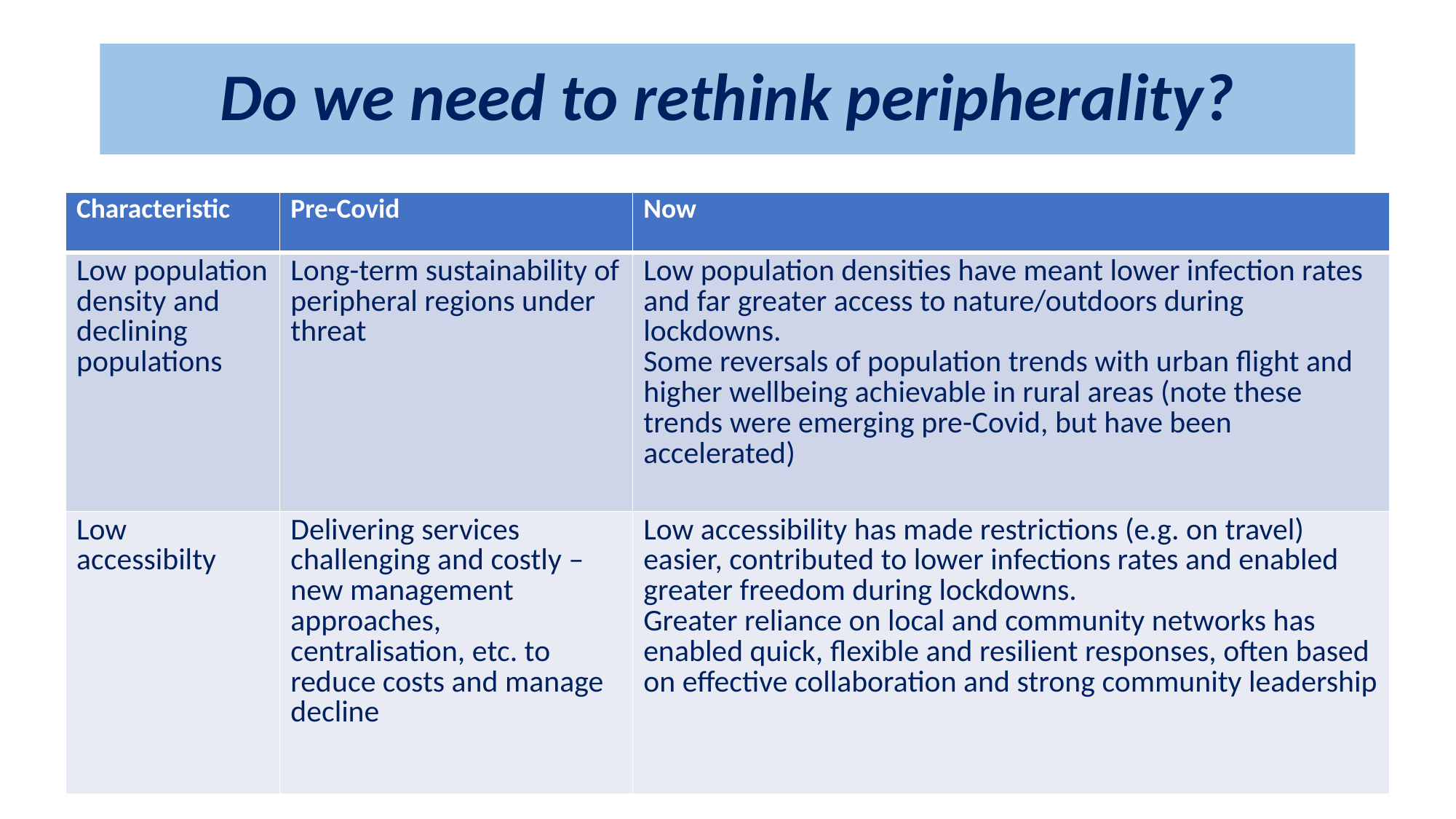

# Do we need to rethink peripherality?
| Characteristic | Pre-Covid | Now |
| --- | --- | --- |
| Low population density and declining populations | Long-term sustainability of peripheral regions under threat | Low population densities have meant lower infection rates and far greater access to nature/outdoors during lockdowns. Some reversals of population trends with urban flight and higher wellbeing achievable in rural areas (note these trends were emerging pre-Covid, but have been accelerated) |
| Low accessibilty | Delivering services challenging and costly – new management approaches, centralisation, etc. to reduce costs and manage decline | Low accessibility has made restrictions (e.g. on travel) easier, contributed to lower infections rates and enabled greater freedom during lockdowns. Greater reliance on local and community networks has enabled quick, flexible and resilient responses, often based on effective collaboration and strong community leadership |